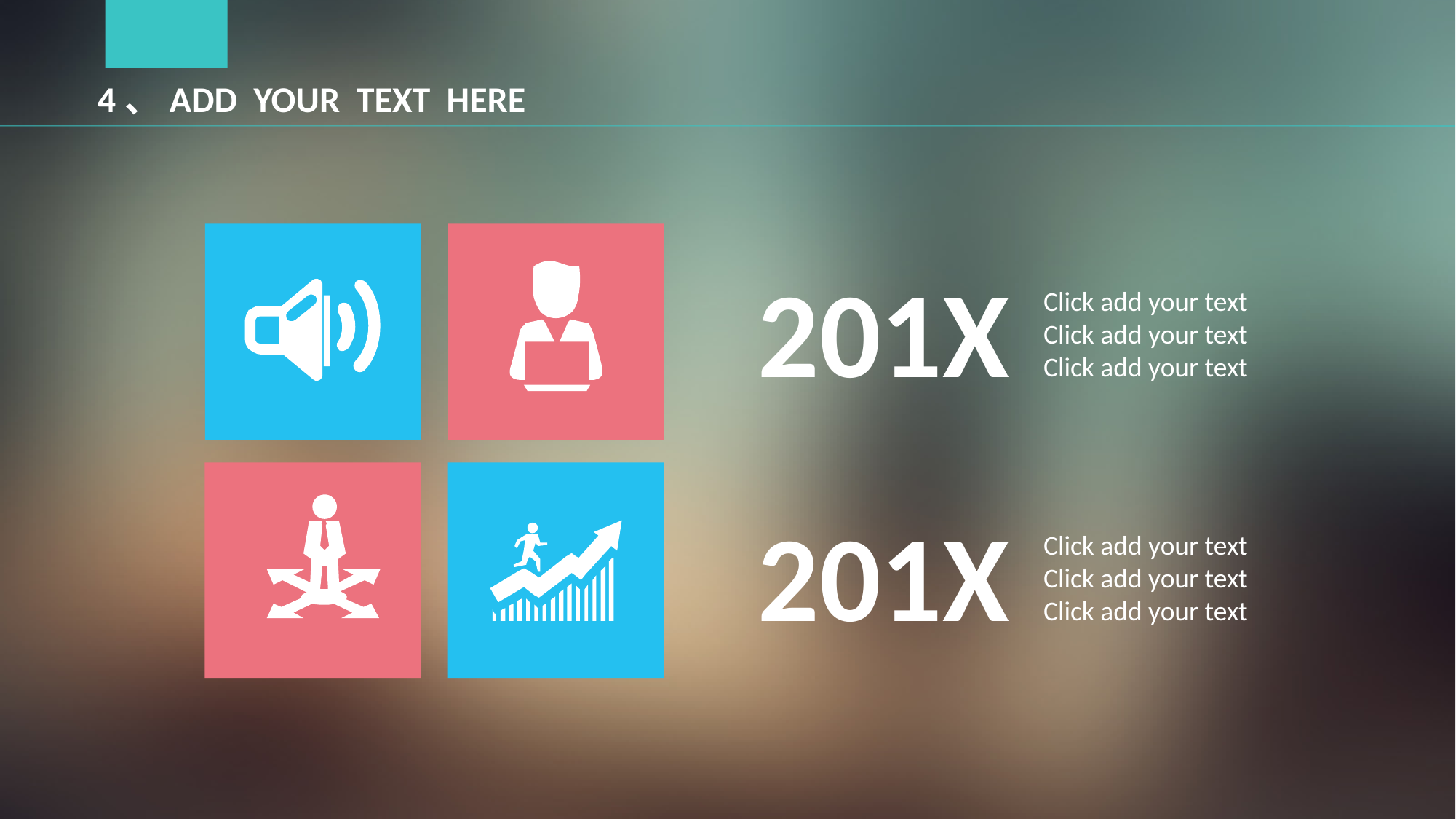

4、ADD  YOUR  TEXT  HERE

201X
Click add your text
Click add your text
Click add your text

201X
Click add your text
Click add your text
Click add your text